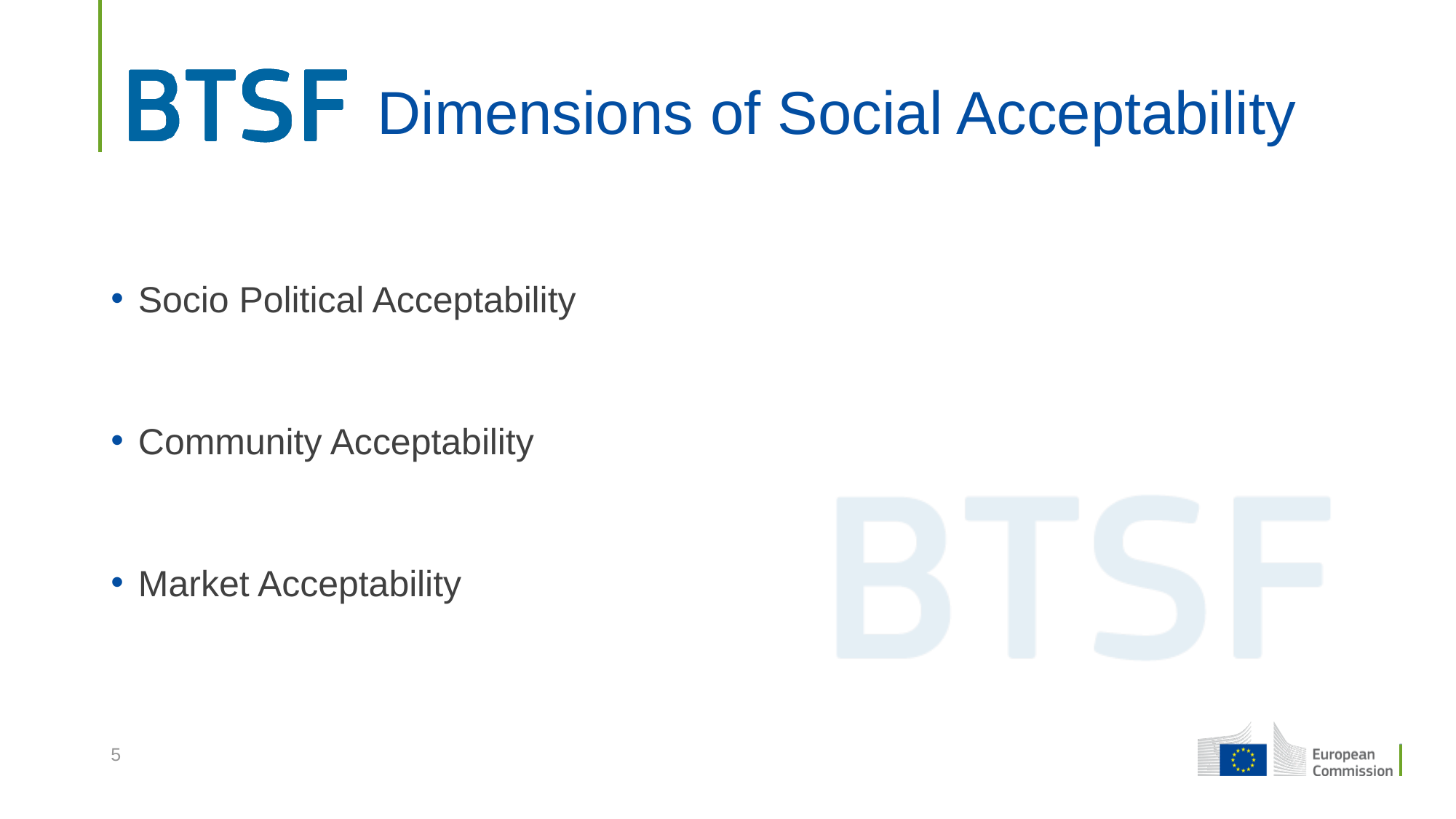

# Dimensions of Social Acceptability
Socio Political Acceptability

Community Acceptability

Market Acceptability
5